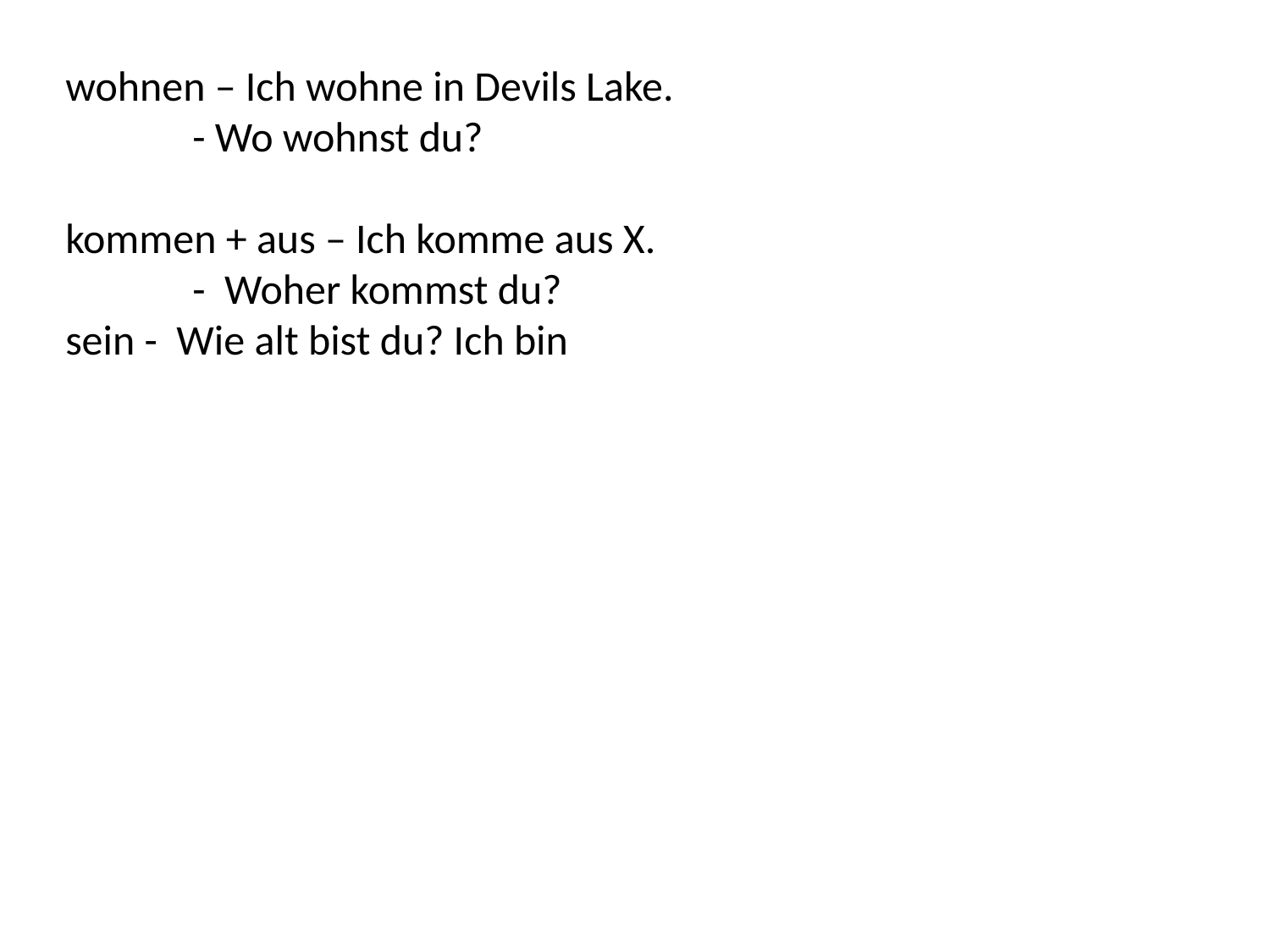

wohnen – Ich wohne in Devils Lake.
	- Wo wohnst du?

kommen + aus – Ich komme aus X.
	-  Woher kommst du?
sein -  Wie alt bist du? Ich bin